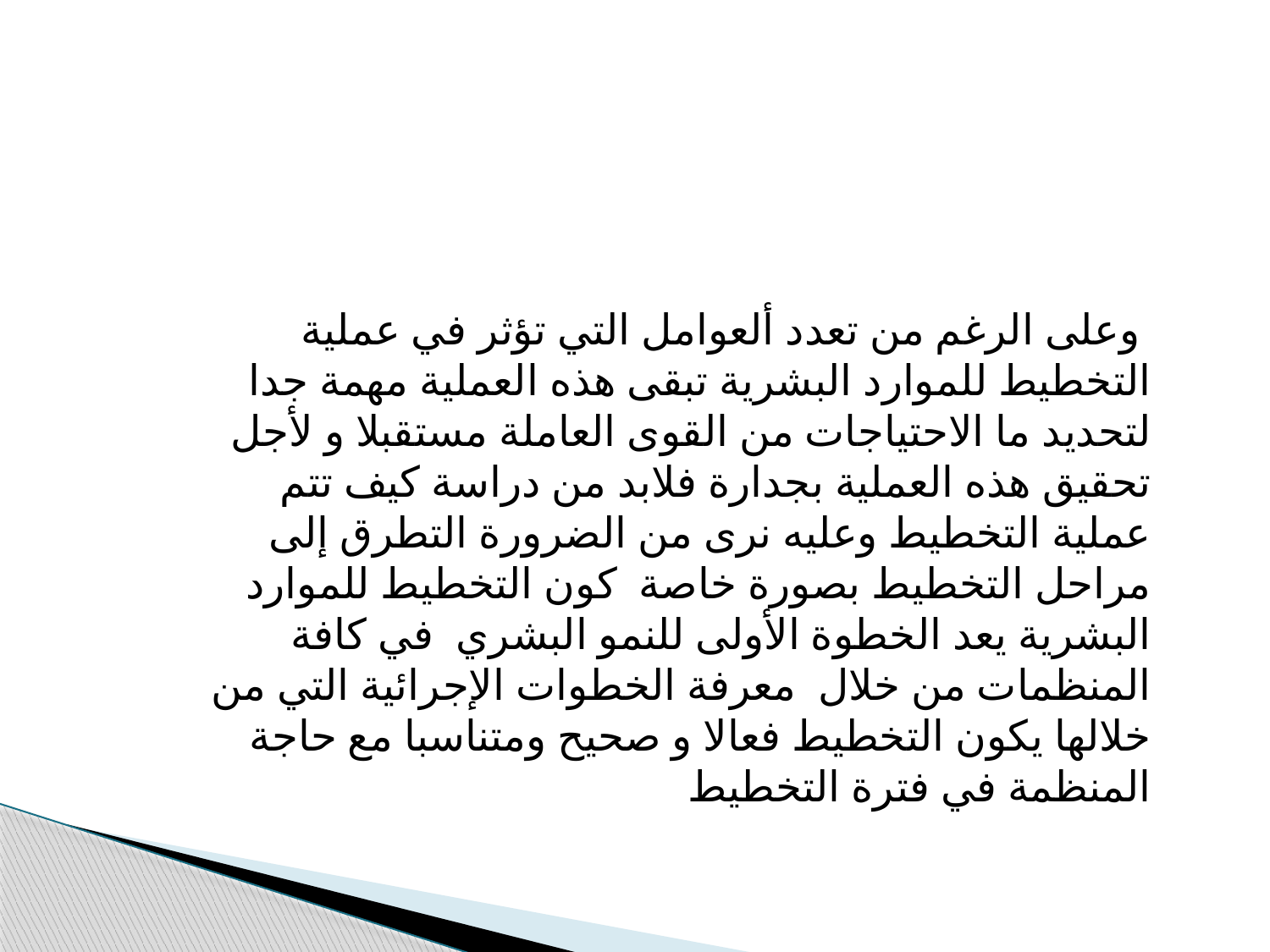

وعلى الرغم من تعدد ألعوامل التي تؤثر في عملية التخطيط للموارد البشرية تبقى هذه العملية مهمة جدا لتحديد ما الاحتياجات من القوى العاملة مستقبلا و لأجل تحقيق هذه العملية بجدارة فلابد من دراسة كيف تتم عملية التخطيط وعليه نرى من الضرورة التطرق إلى مراحل التخطيط بصورة خاصة  كون التخطيط للموارد البشرية يعد الخطوة الأولى للنمو البشري  في كافة المنظمات من خلال  معرفة الخطوات الإجرائية التي من خلالها يكون التخطيط فعالا و صحيح ومتناسبا مع حاجة المنظمة في فترة التخطيط